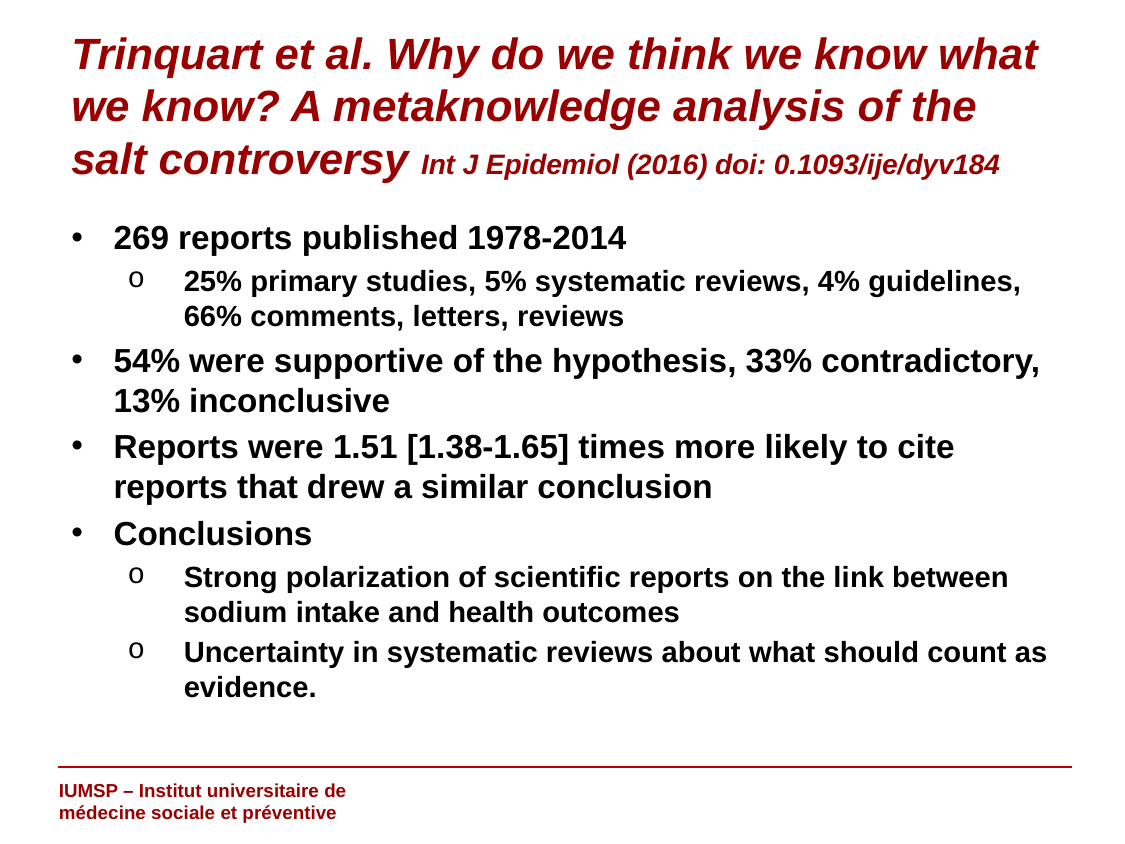

# Trinquart et al. Why do we think we know what we know? A metaknowledge analysis of the salt controversy Int J Epidemiol (2016) doi: 0.1093/ije/dyv184
269 reports published 1978-2014
25% primary studies, 5% systematic reviews, 4% guidelines, 66% comments, letters, reviews
54% were supportive of the hypothesis, 33% contradictory, 13% inconclusive
Reports were 1.51 [1.38-1.65] times more likely to cite reports that drew a similar conclusion
Conclusions
Strong polarization of scientific reports on the link between sodium intake and health outcomes
Uncertainty in systematic reviews about what should count as evidence.